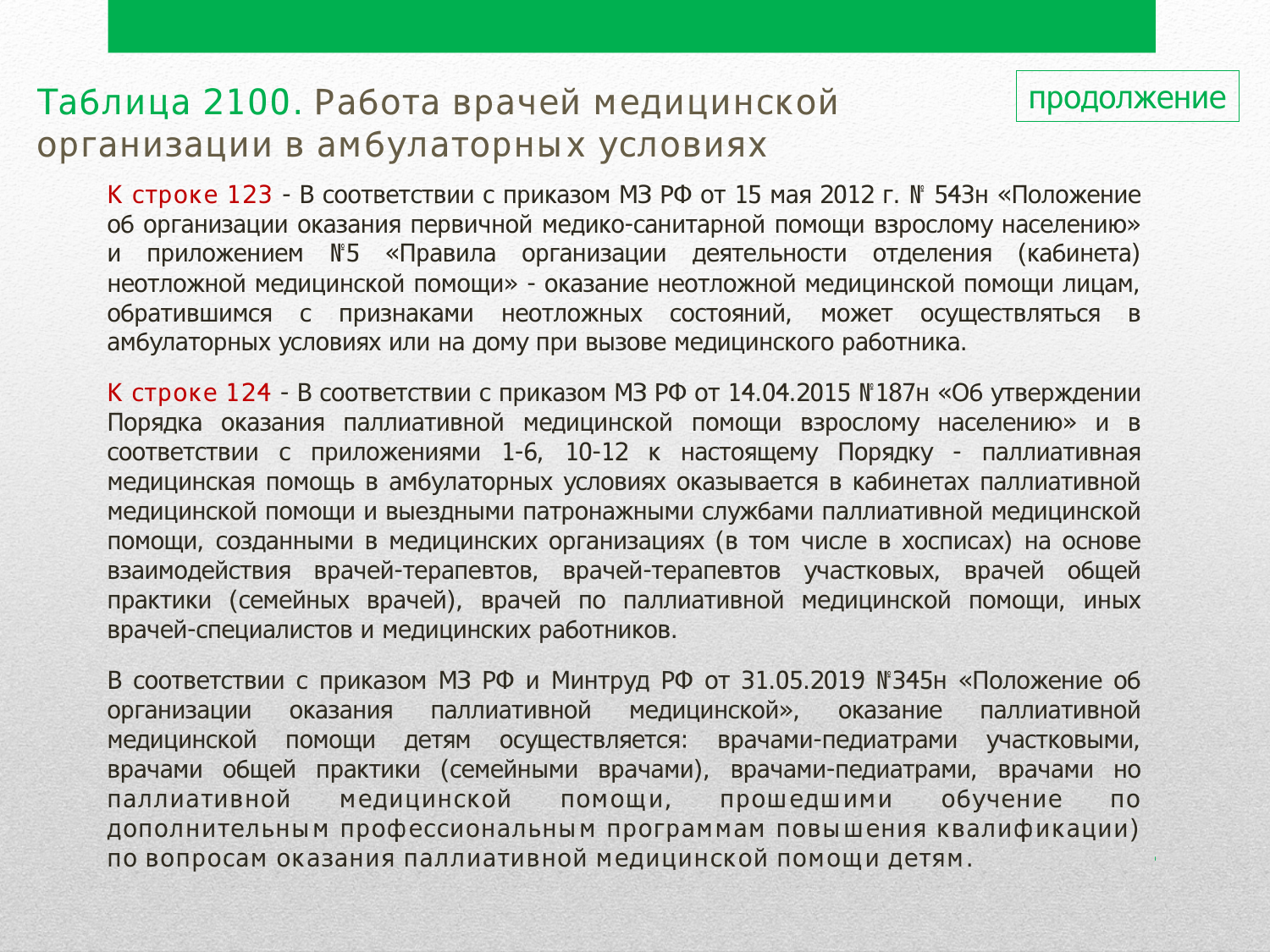

продолжение
Таблица 2100. Работа врачей медицинской организации в амбулаторных условиях
К строке 123 - В соответствии с приказом МЗ РФ от 15 мая 2012 г. № 543н «Положение об организации оказания первичной медико-санитарной помощи взрослому населению» и приложением №5 «Правила организации деятельности отделения (кабинета) неотложной медицинской помощи» - оказание неотложной медицинской помощи лицам, обратившимся с признаками неотложных состояний, может осуществляться в амбулаторных условиях или на дому при вызове медицинского работника.
К строке 124 - В соответствии с приказом МЗ РФ от 14.04.2015 №187н «Об утверждении Порядка оказания паллиативной медицинской помощи взрослому населению» и в соответствии с приложениями 1-6, 10-12 к настоящему Порядку - паллиативная медицинская помощь в амбулаторных условиях оказывается в кабинетах паллиативной медицинской помощи и выездными патронажными службами паллиативной медицинской помощи, созданными в медицинских организациях (в том числе в хосписах) на основе взаимодействия врачей-терапевтов, врачей-терапевтов участковых, врачей общей практики (семейных врачей), врачей по паллиативной медицинской помощи, иных врачей-специалистов и медицинских работников.
В соответствии с приказом МЗ РФ и Минтруд РФ от 31.05.2019 №345н «Положение об организации оказания паллиативной медицинской», оказание паллиативной медицинской помощи детям осуществляется: врачами-педиатрами участковыми, врачами общей практики (семейными врачами), врачами-педиатрами, врачами но паллиативной медицинской помощи, прошедшими обучение по дополнительным профессиональным программам повышения квалификации) по вопросам оказания паллиативной медицинской помощи детям.